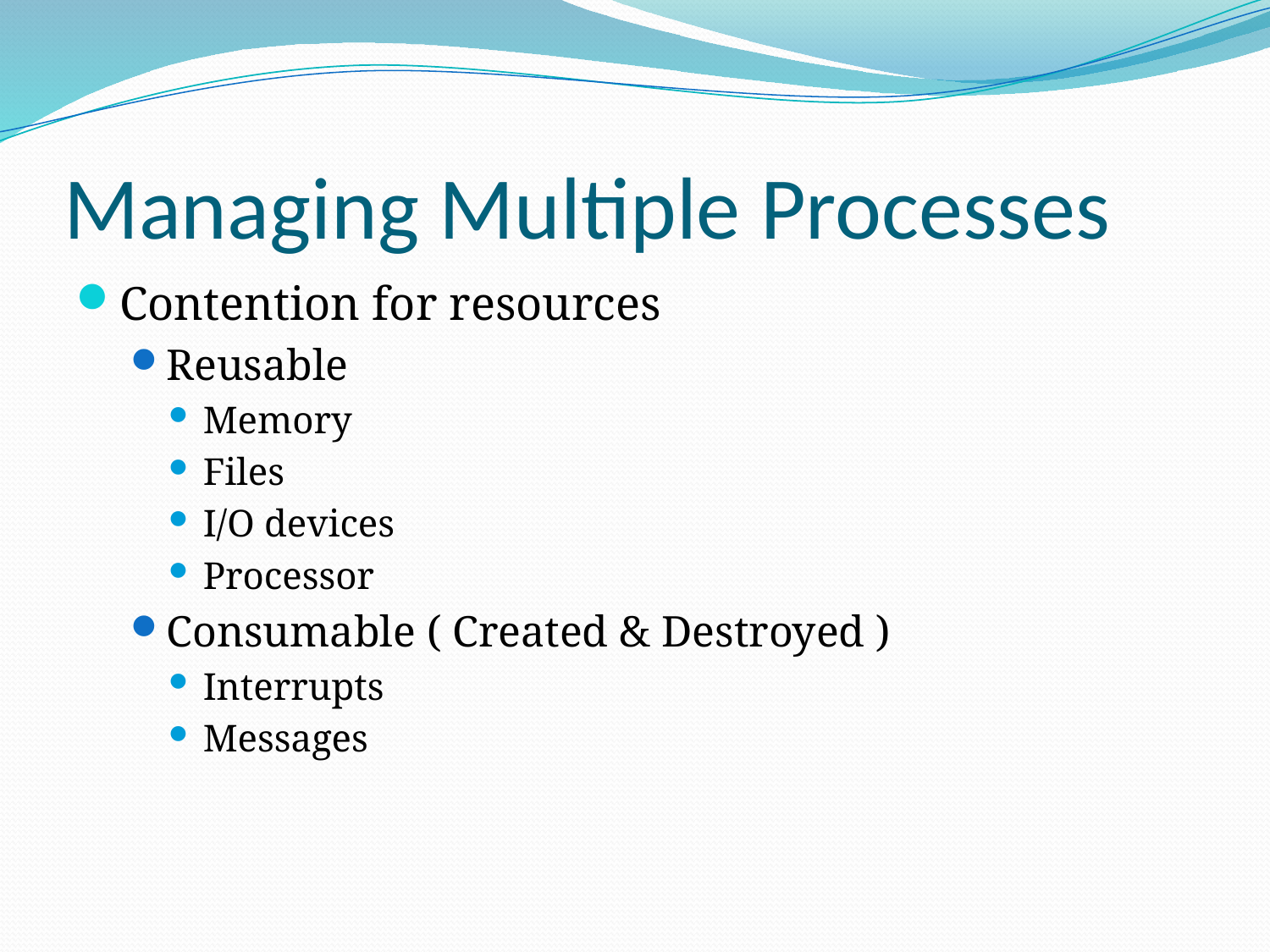

# Managing Multiple Processes
Contention for resources
Reusable
Memory
Files
I/O devices
Processor
Consumable ( Created & Destroyed )
Interrupts
Messages